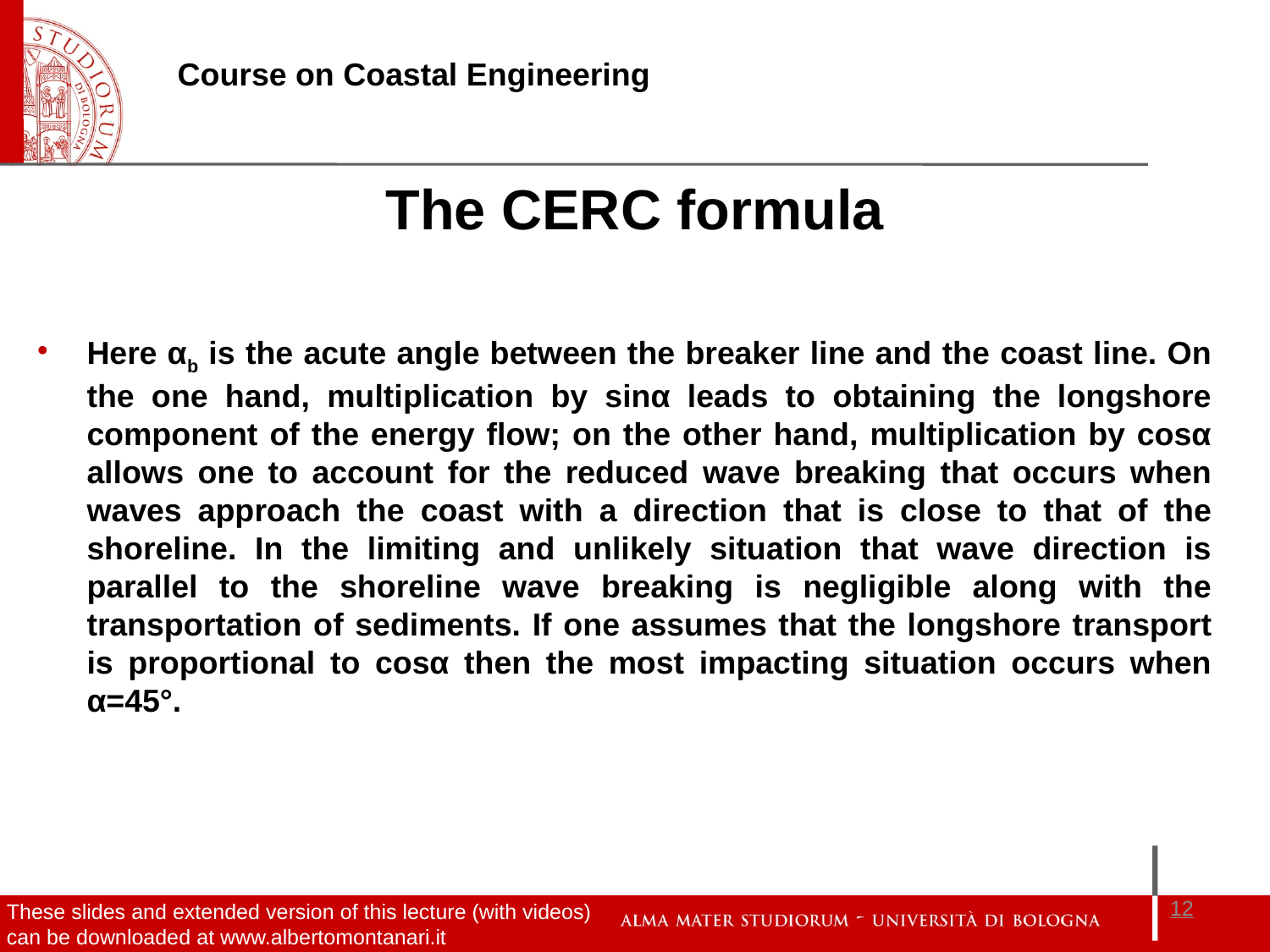

The CERC formula
Here αb is the acute angle between the breaker line and the coast line. On the one hand, multiplication by sinα leads to obtaining the longshore component of the energy flow; on the other hand, multiplication by cosα allows one to account for the reduced wave breaking that occurs when waves approach the coast with a direction that is close to that of the shoreline. In the limiting and unlikely situation that wave direction is parallel to the shoreline wave breaking is negligible along with the transportation of sediments. If one assumes that the longshore transport is proportional to cosα then the most impacting situation occurs when α=45°.
12